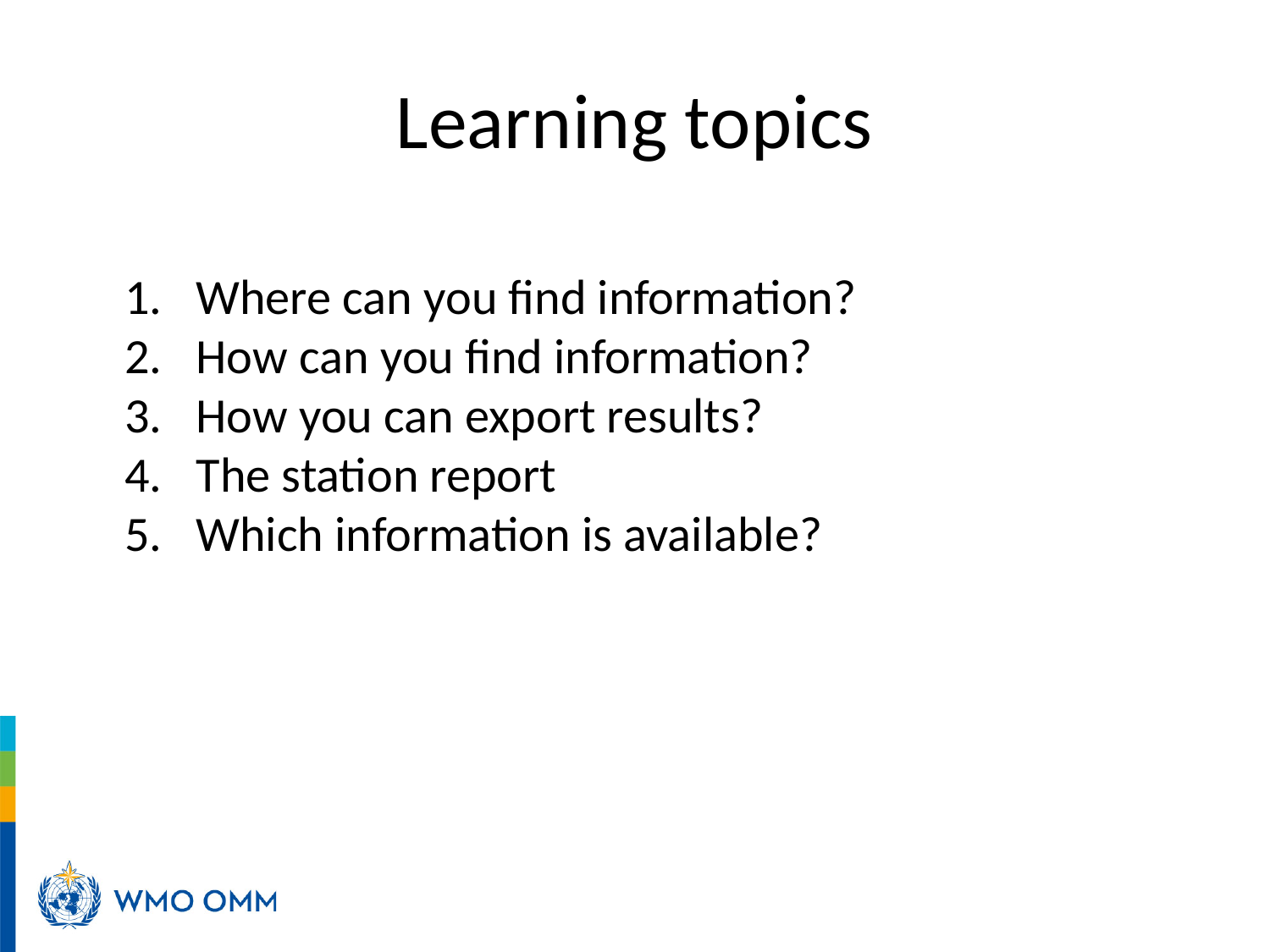

# Learning topics
Where can you find information?
How can you find information?
How you can export results?
The station report
Which information is available?